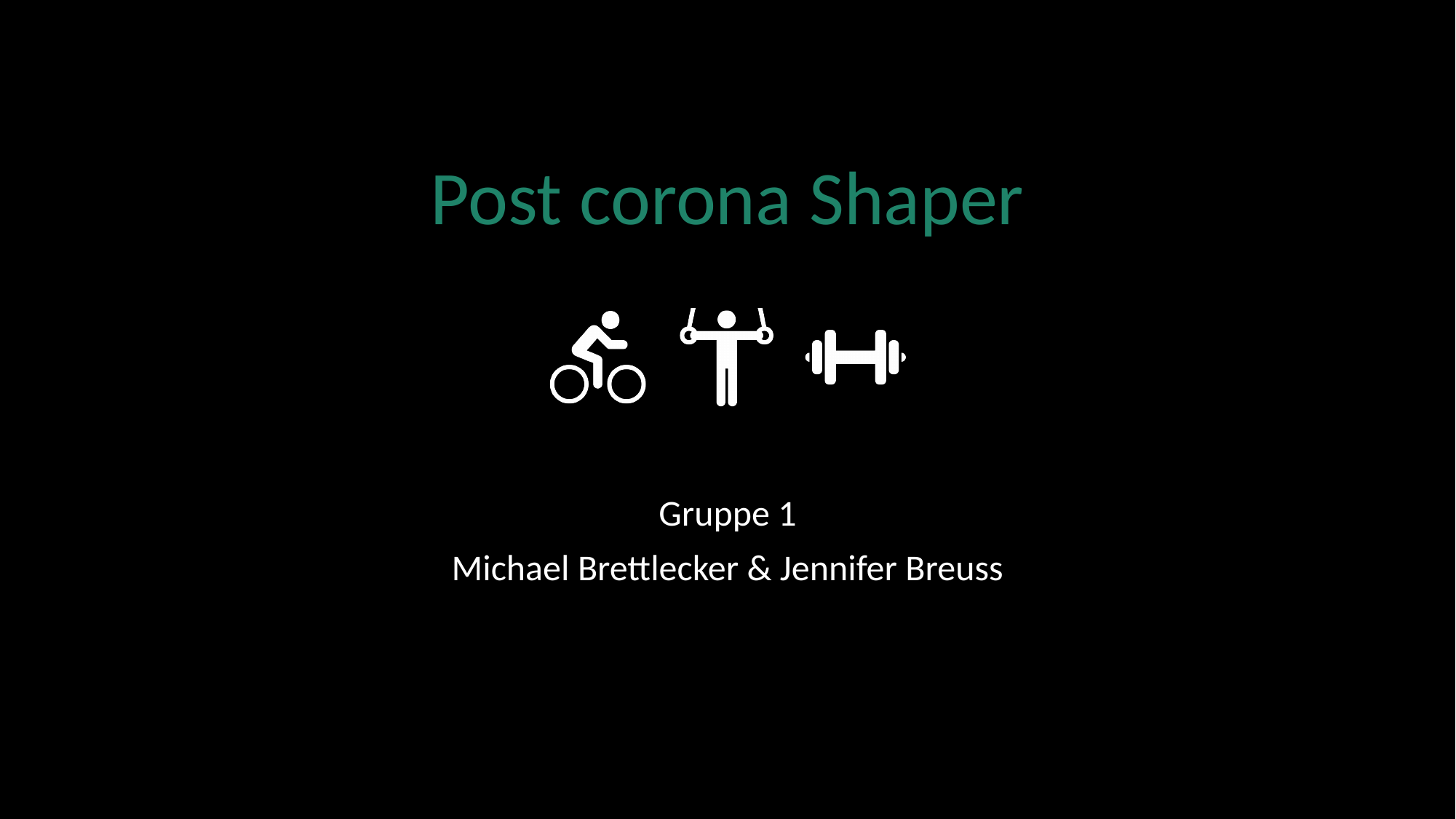

# Post corona Shaper

Gruppe 1
Michael Brettlecker & Jennifer Breuss